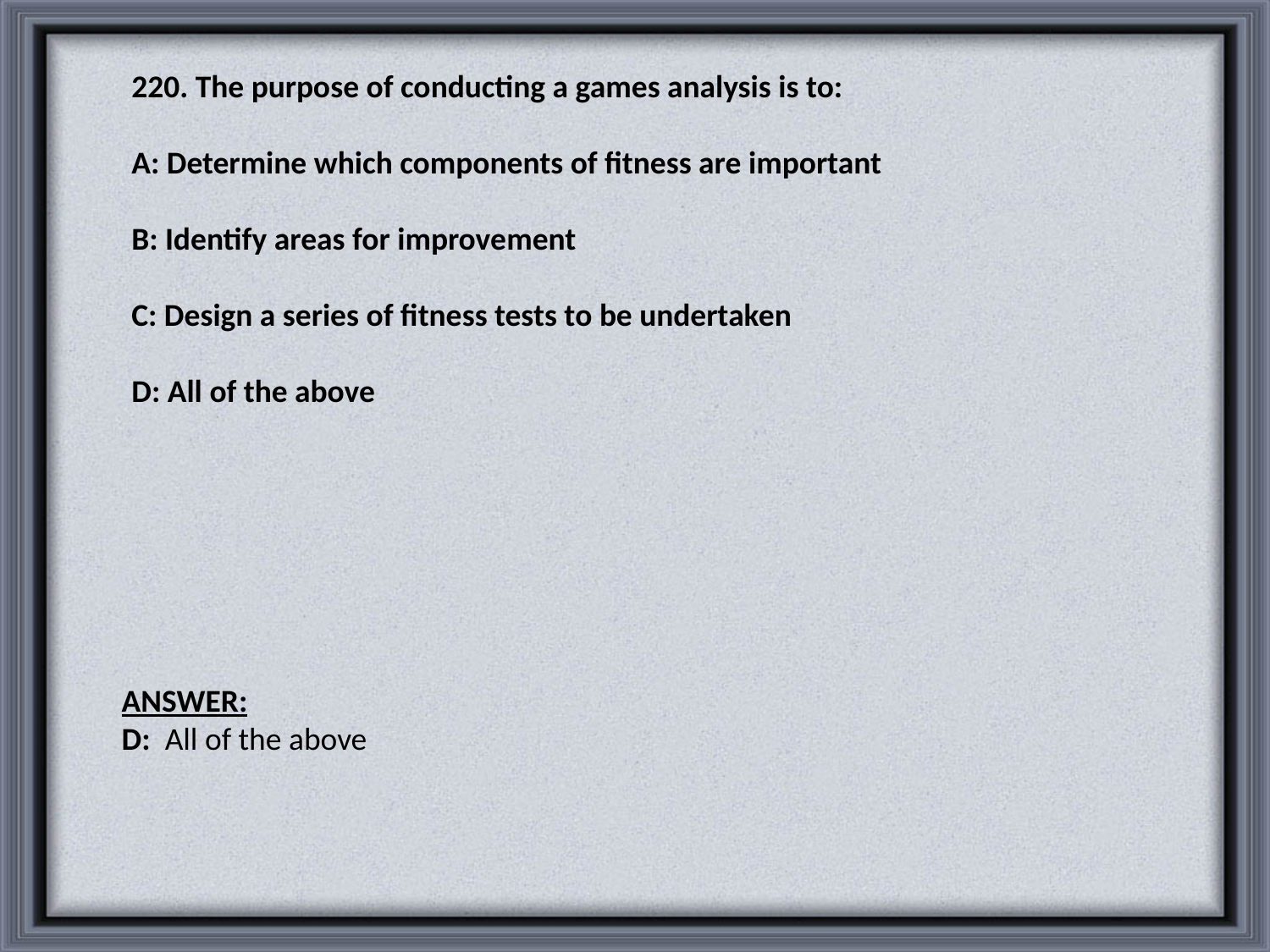

220. The purpose of conducting a games analysis is to:

A: Determine which components of fitness are important

B: Identify areas for improvement

C: Design a series of fitness tests to be undertaken

D: All of the above

ANSWER:
D:  All of the above